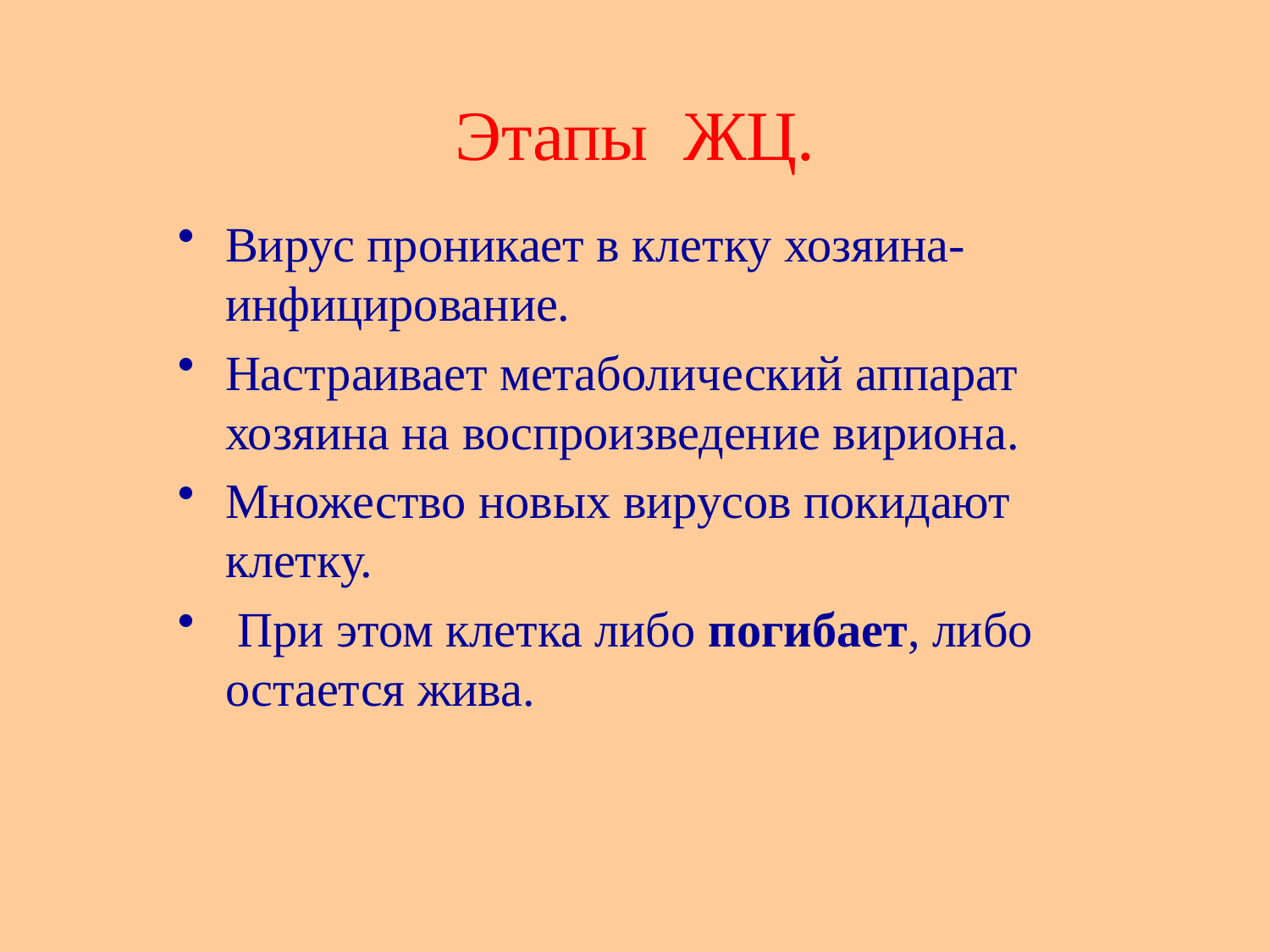

# Этапы  ЖЦ.
Вирус проникает в клетку хозяина- инфицирование.
Настраивает метаболический аппарат хозяина на воспроизведение вириона.
Множество новых вирусов покидают клетку.
 При этом клетка либо погибает, либо остается жива.